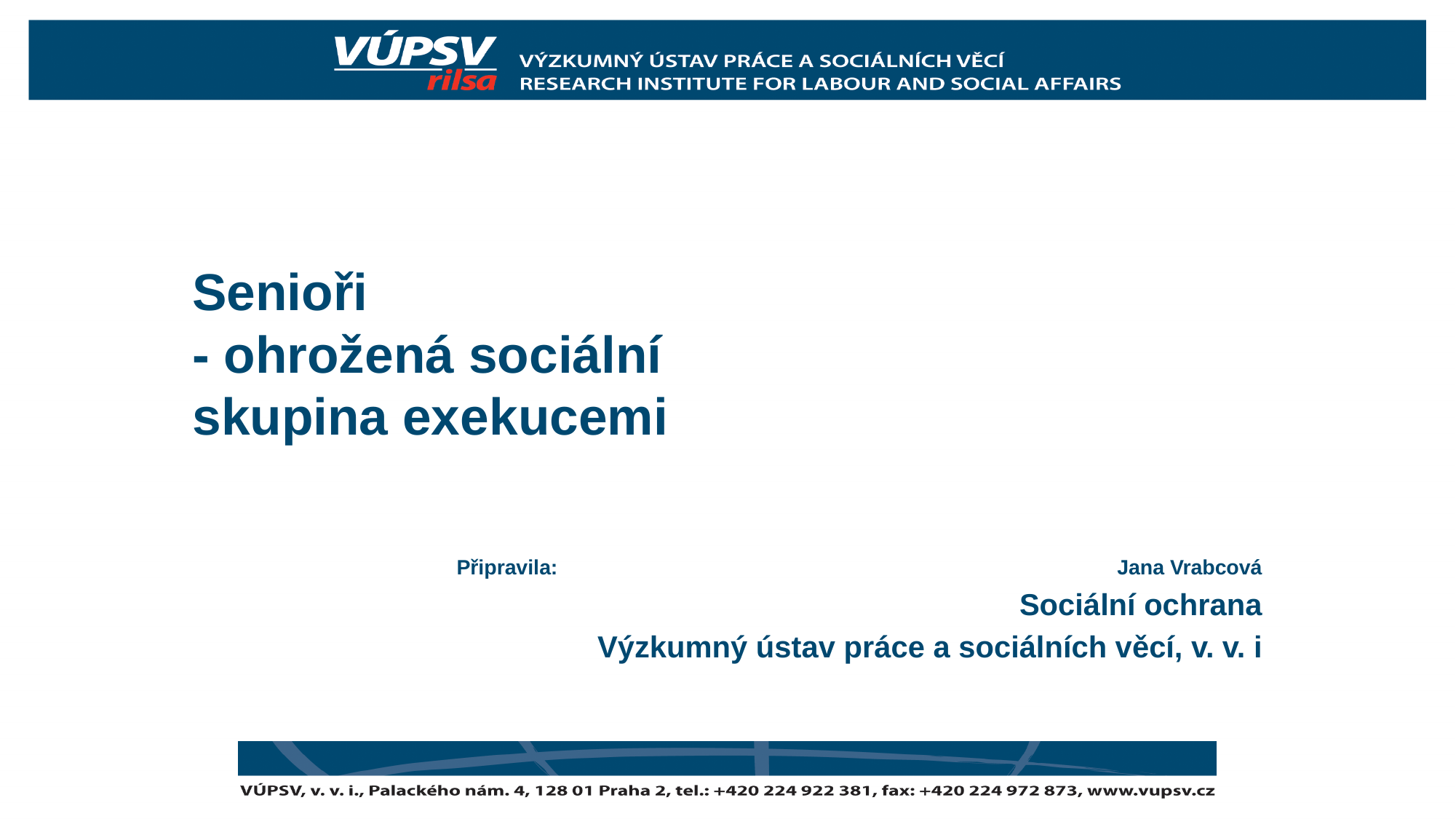

# Senioři - ohrožená sociální skupina exekucemi
Připravila:						 Jana Vrabcová
Sociální ochrana
Výzkumný ústav práce a sociálních věcí, v. v. i